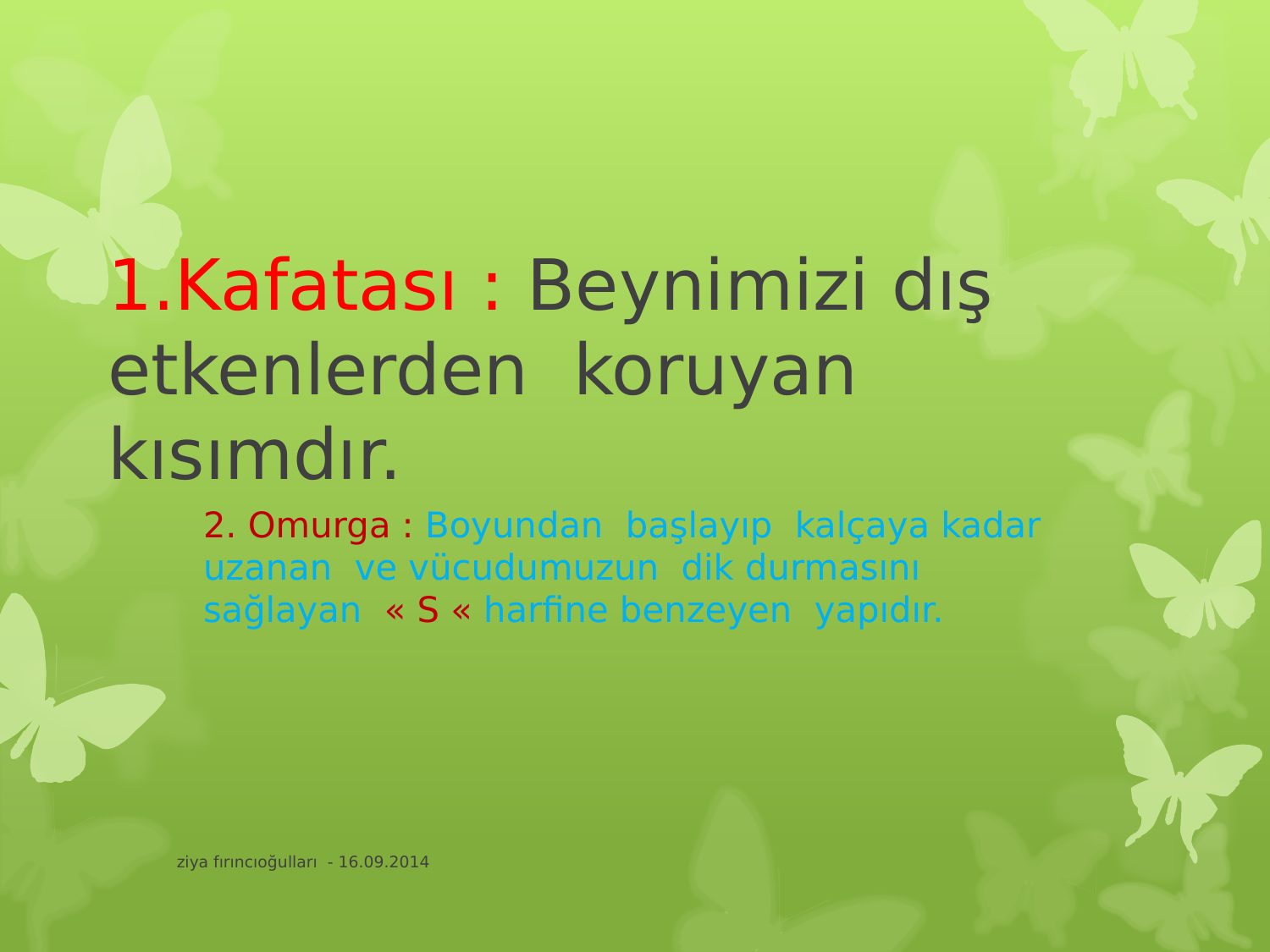

# 1.Kafatası : Beynimizi dış etkenlerden  koruyan kısımdır.
2. Omurga : Boyundan  başlayıp  kalçaya kadar  uzanan  ve vücudumuzun  dik durmasını sağlayan  « S « harfine benzeyen  yapıdır.
ziya fırıncıoğulları  - 16.09.2014